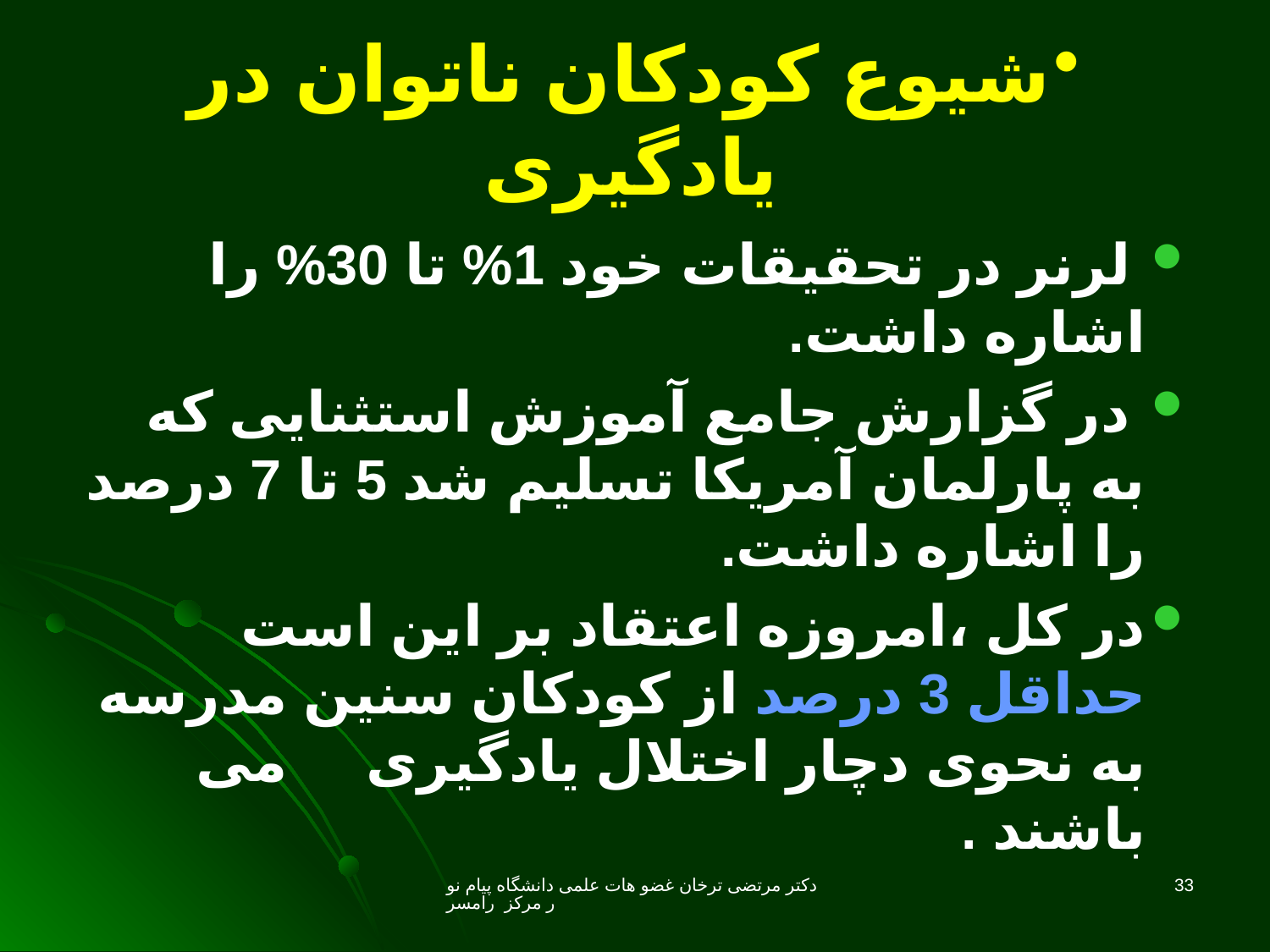

# شیوع کودکان ناتوان در یادگیری
 لرنر در تحقیقات خود 1% تا 30% را اشاره داشت.
 در گزارش جامع آموزش استثنایی که به پارلمان آمریکا تسلیم شد 5 تا 7 درصد را اشاره داشت.
در کل ،امروزه اعتقاد بر این است حداقل 3 درصد از کودکان سنین مدرسه به نحوی دچار اختلال یادگیری     می باشند .
دکتر مرتضی ترخان غضو هات علمی دانشگاه پیام نور مرکز رامسر
33